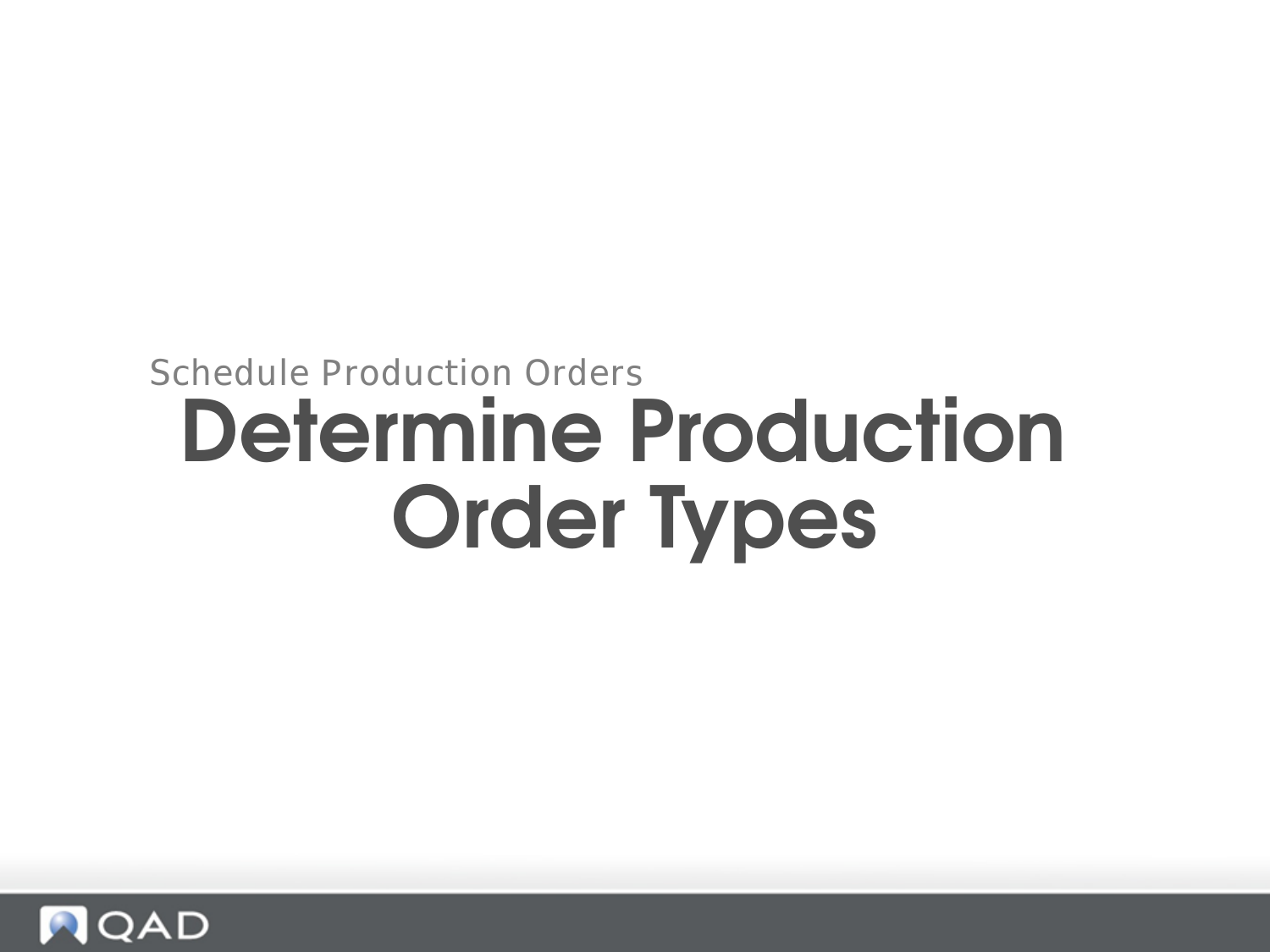

Schedule Production Orders
Determine Production
Order Types